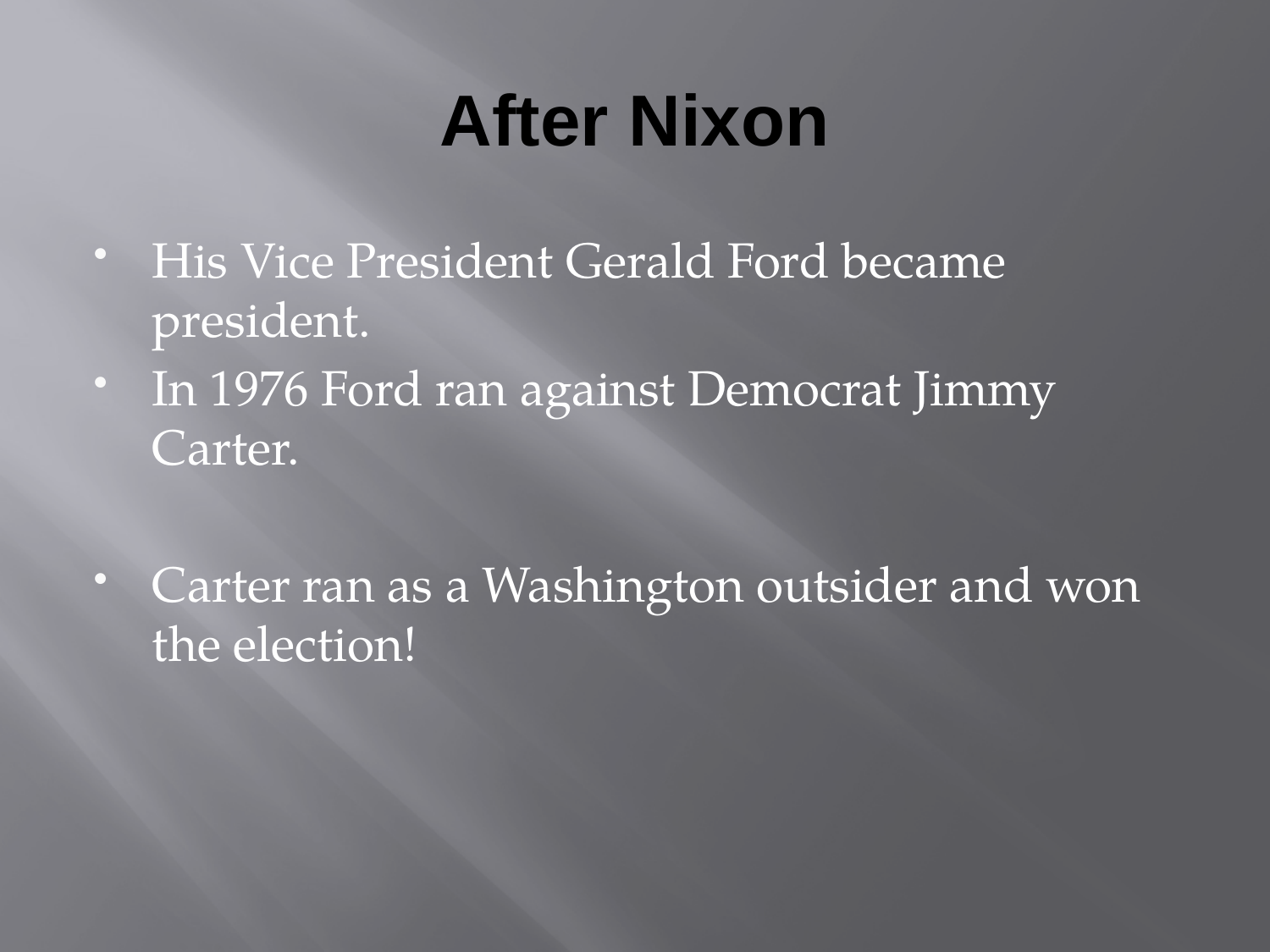

# After Nixon
His Vice President Gerald Ford became president.
In 1976 Ford ran against Democrat Jimmy Carter.
Carter ran as a Washington outsider and won the election!